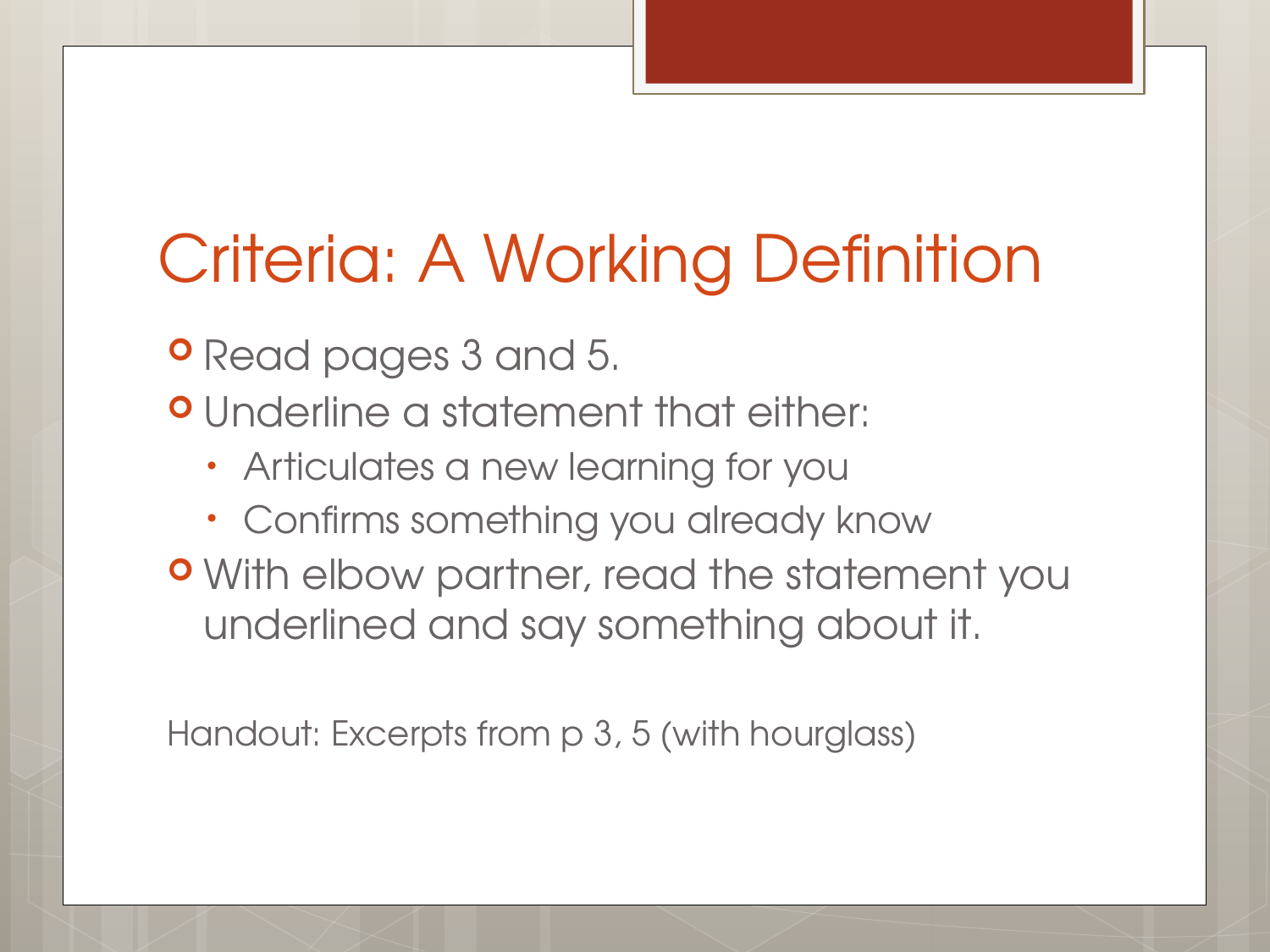

# Criteria: A Working Definition
Read pages 3 and 5.
Underline a statement that either:
Articulates a new learning for you
Confirms something you already know
With elbow partner, read the statement you underlined and say something about it.

Handout: Excerpts from p 3, 5 (with hourglass)